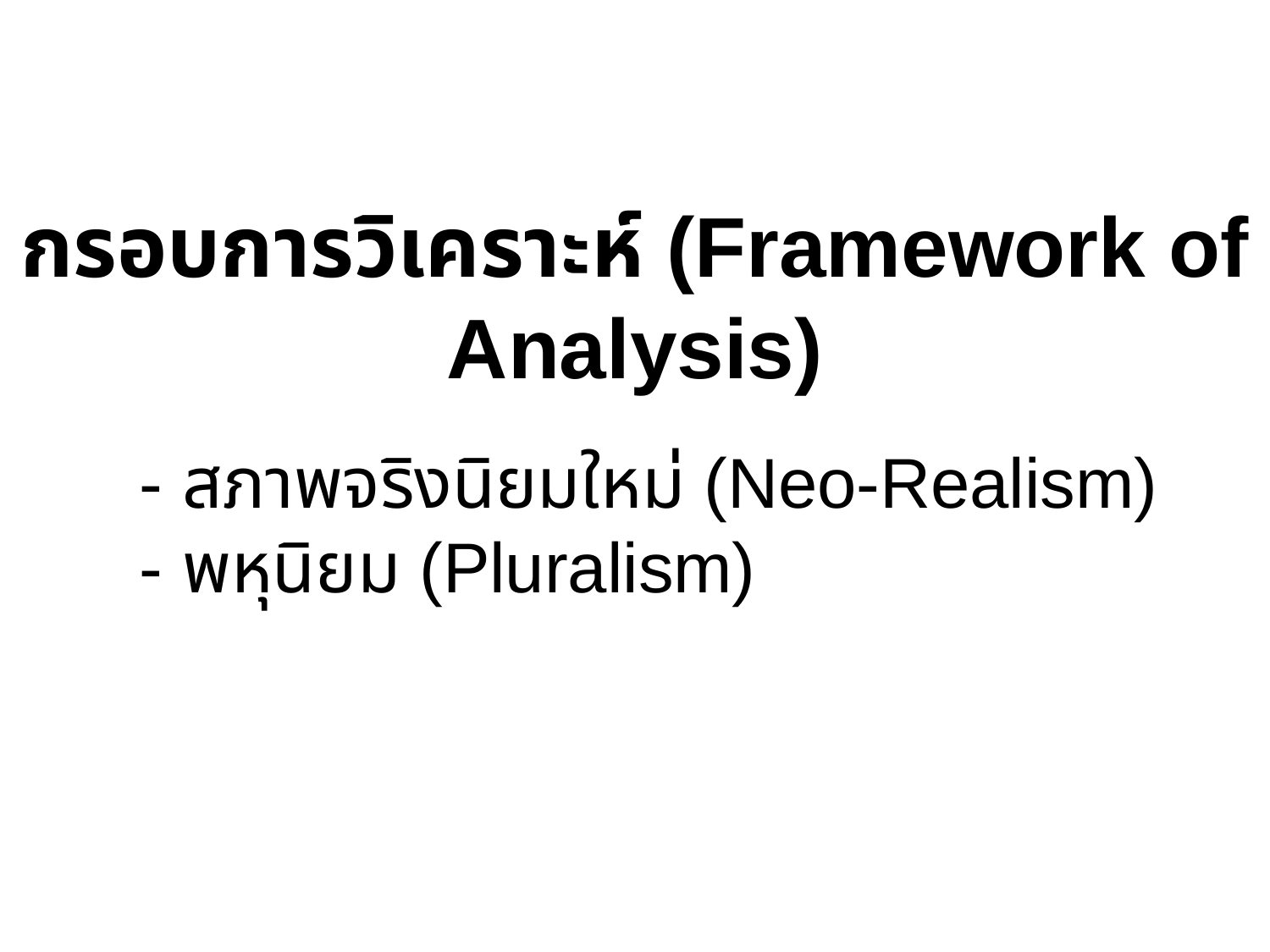

กรอบการวิเคราะห์ (Framework of Analysis)

	- สภาพจริงนิยมใหม่ (Neo-Realism)
	- พหุนิยม (Pluralism)